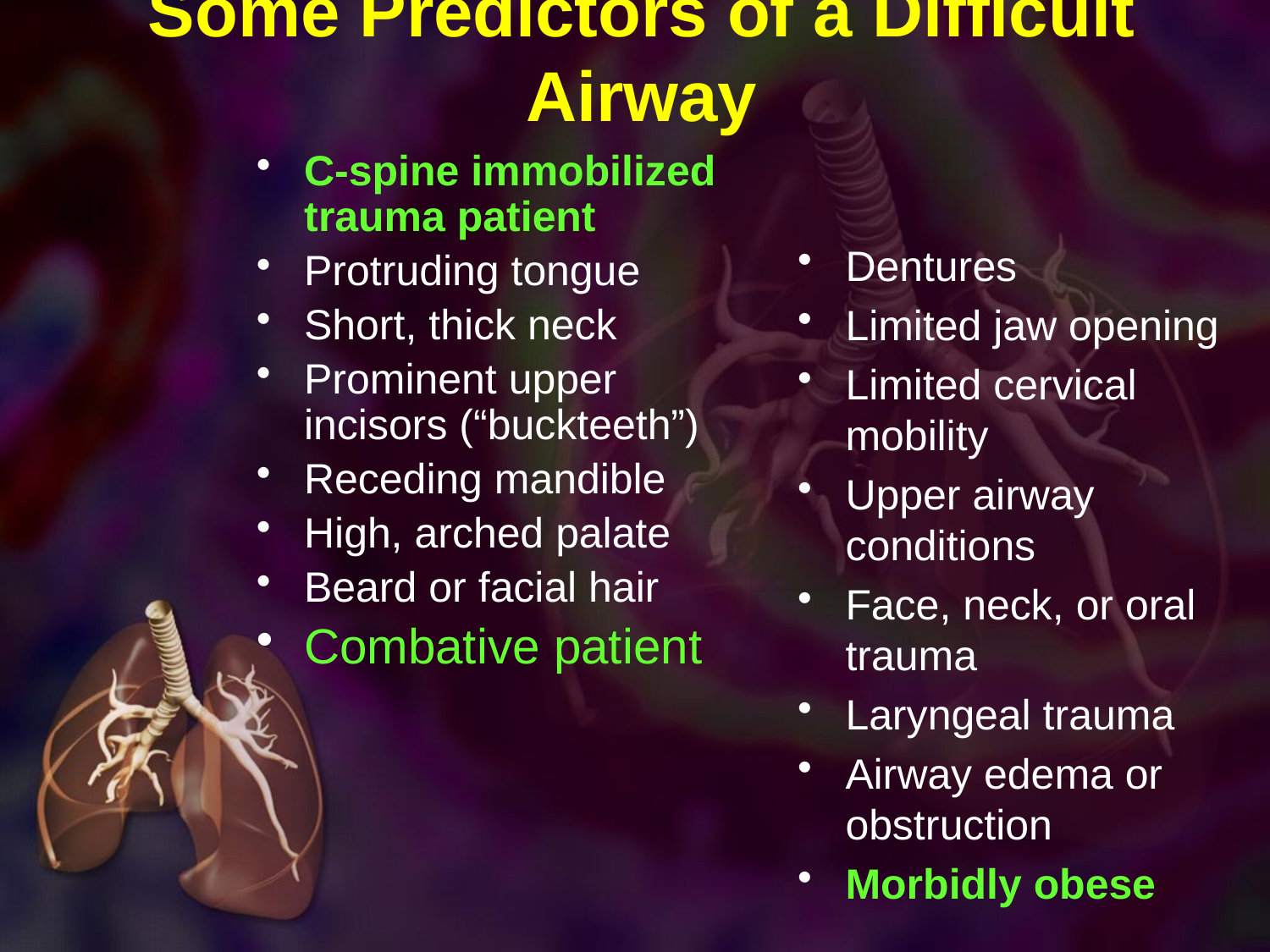

# Some Predictors of a Difficult Airway
C-spine immobilized trauma patient
Protruding tongue
Short, thick neck
Prominent upper incisors (“buckteeth”)
Receding mandible
High, arched palate
Beard or facial hair
Combative patient

Dentures
Limited jaw opening
Limited cervical mobility
Upper airway conditions
Face, neck, or oral trauma
Laryngeal trauma
Airway edema or obstruction
Morbidly obese